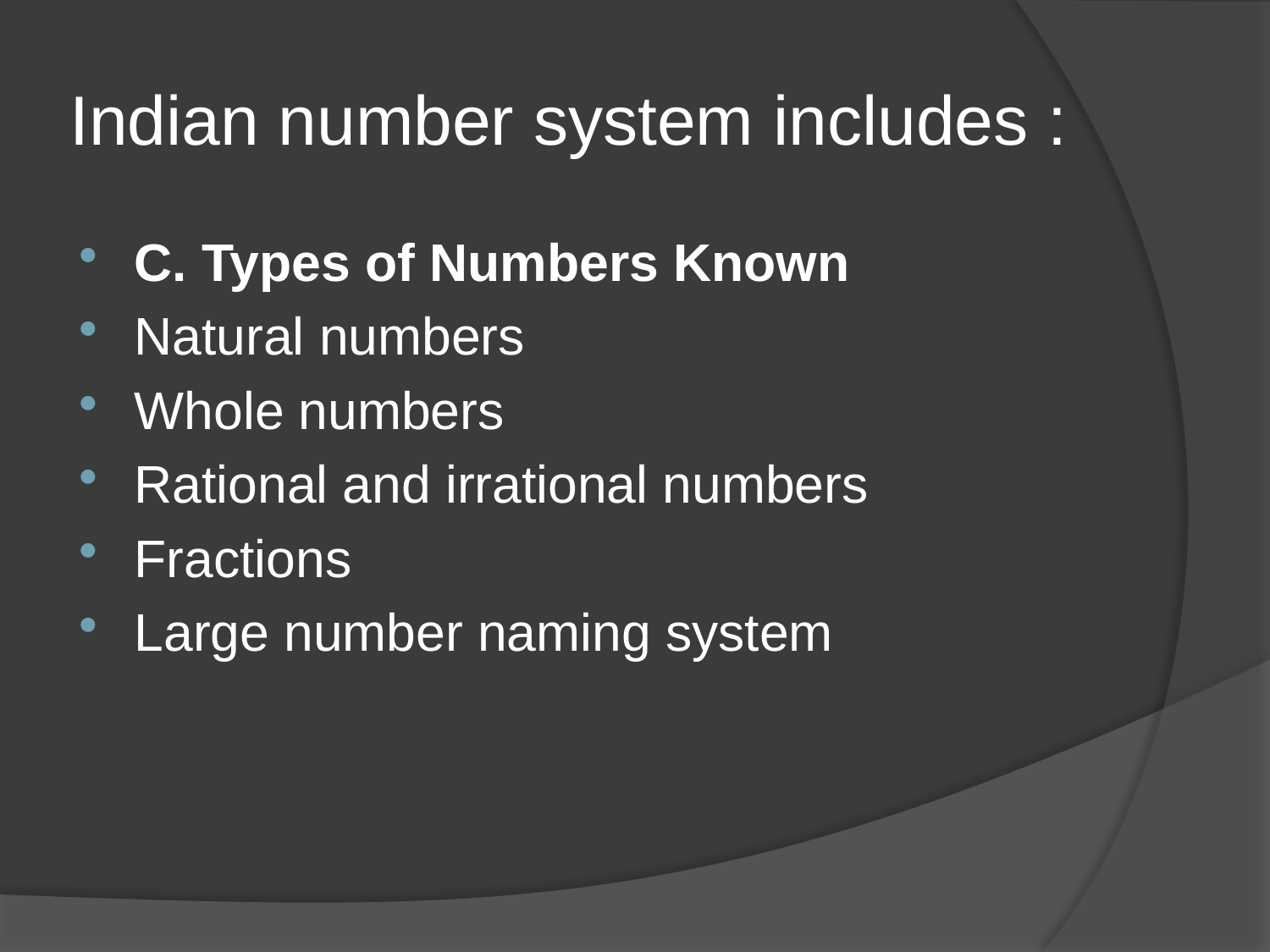

# Indian number system includes :
C. Types of Numbers Known
Natural numbers
Whole numbers
Rational and irrational numbers
Fractions
Large number naming system